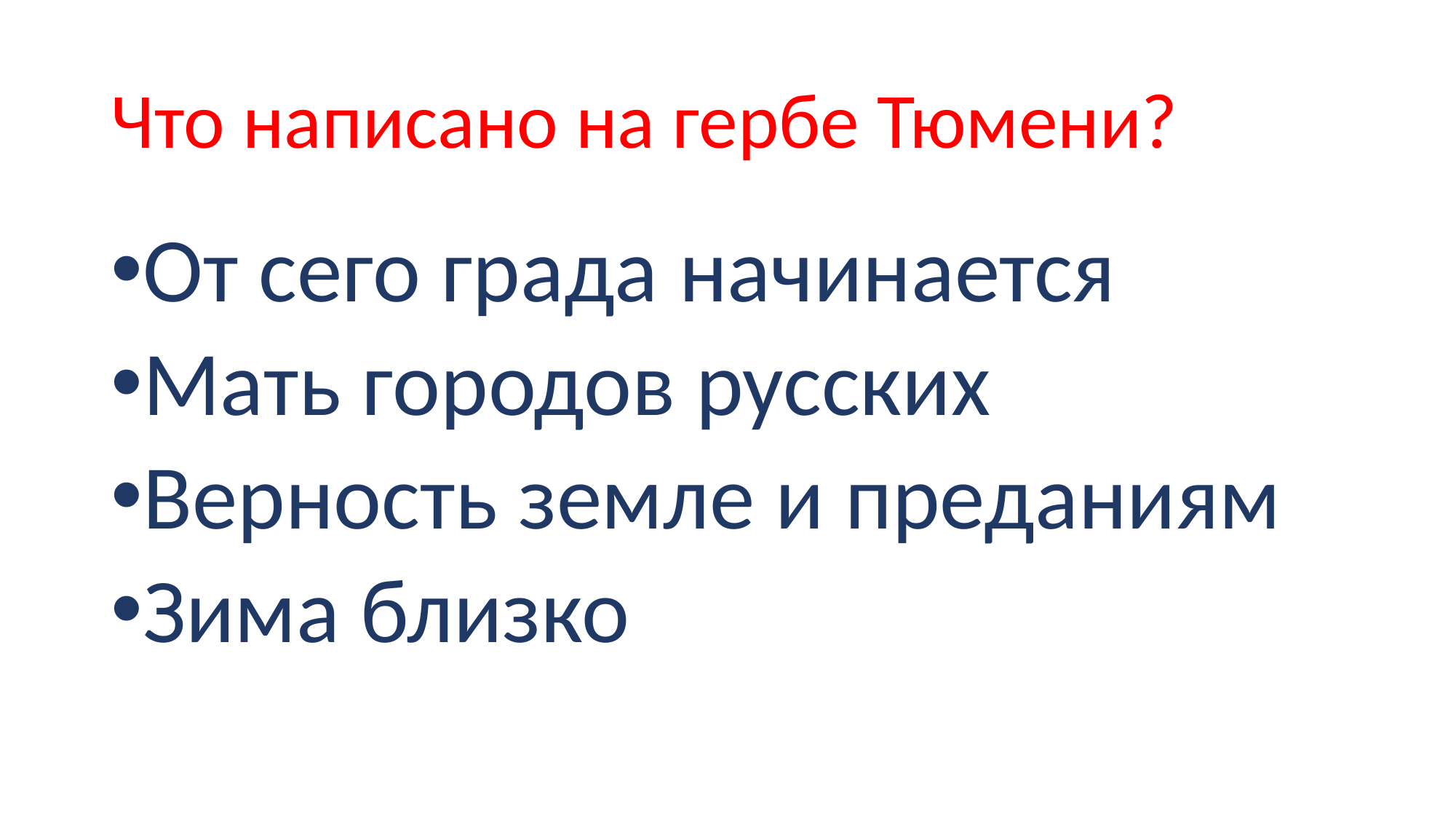

# Что написано на гербе Тюмени?
От сего града начинается
Мать городов русских
Верность земле и преданиям
Зима близко